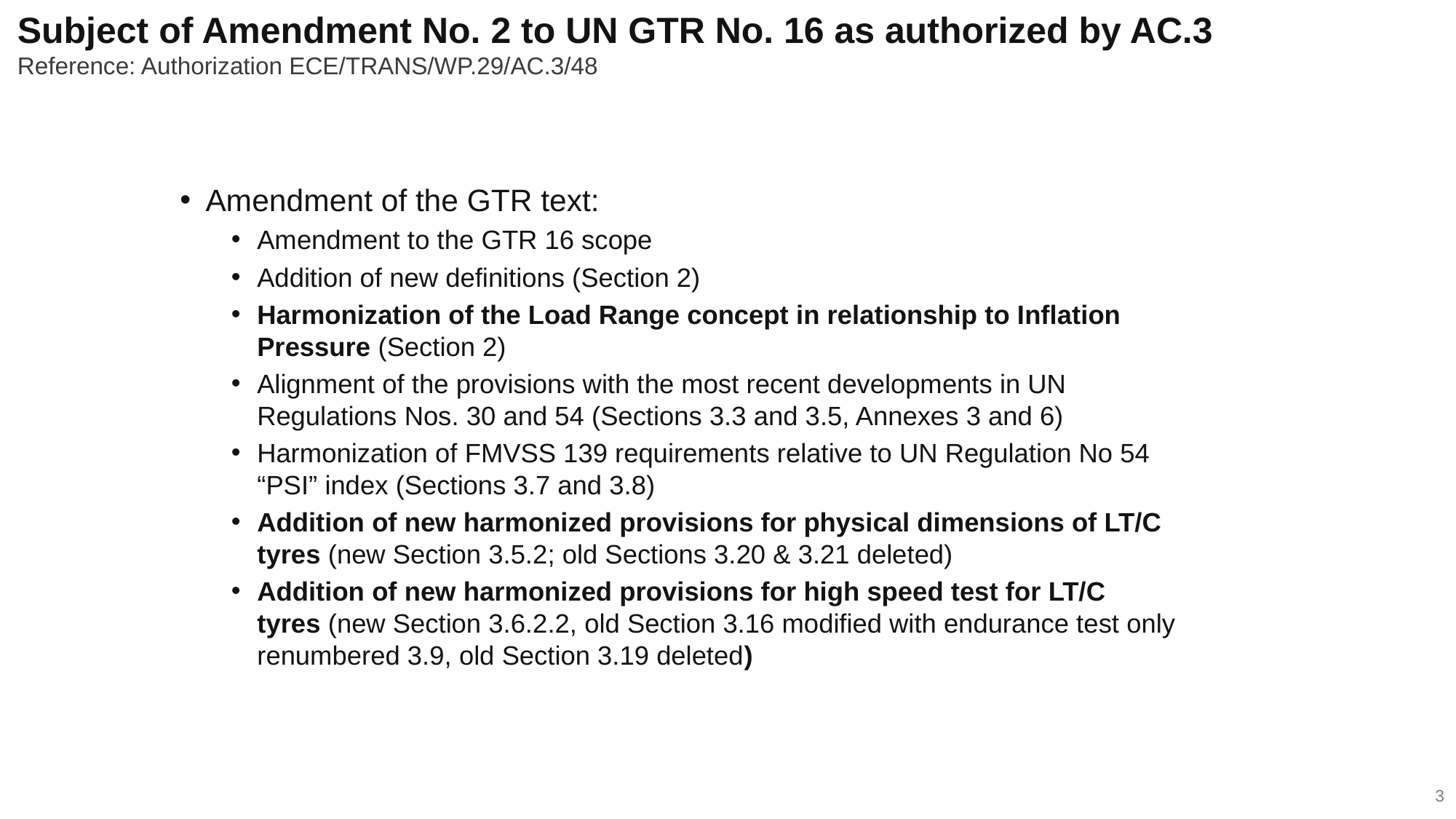

Subject of Amendment No. 2 to UN GTR No. 16 as authorized by AC.3
Reference: Authorization ECE/TRANS/WP.29/AC.3/48
Amendment of the GTR text:
Amendment to the GTR 16 scope
Addition of new definitions (Section 2)
Harmonization of the Load Range concept in relationship to Inflation Pressure (Section 2)
Alignment of the provisions with the most recent developments in UN Regulations Nos. 30 and 54 (Sections 3.3 and 3.5, Annexes 3 and 6)
Harmonization of FMVSS 139 requirements relative to UN Regulation No 54 “PSI” index (Sections 3.7 and 3.8)
Addition of new harmonized provisions for physical dimensions of LT/C tyres (new Section 3.5.2; old Sections 3.20 & 3.21 deleted)
Addition of new harmonized provisions for high speed test for LT/C tyres (new Section 3.6.2.2, old Section 3.16 modified with endurance test only renumbered 3.9, old Section 3.19 deleted)

3